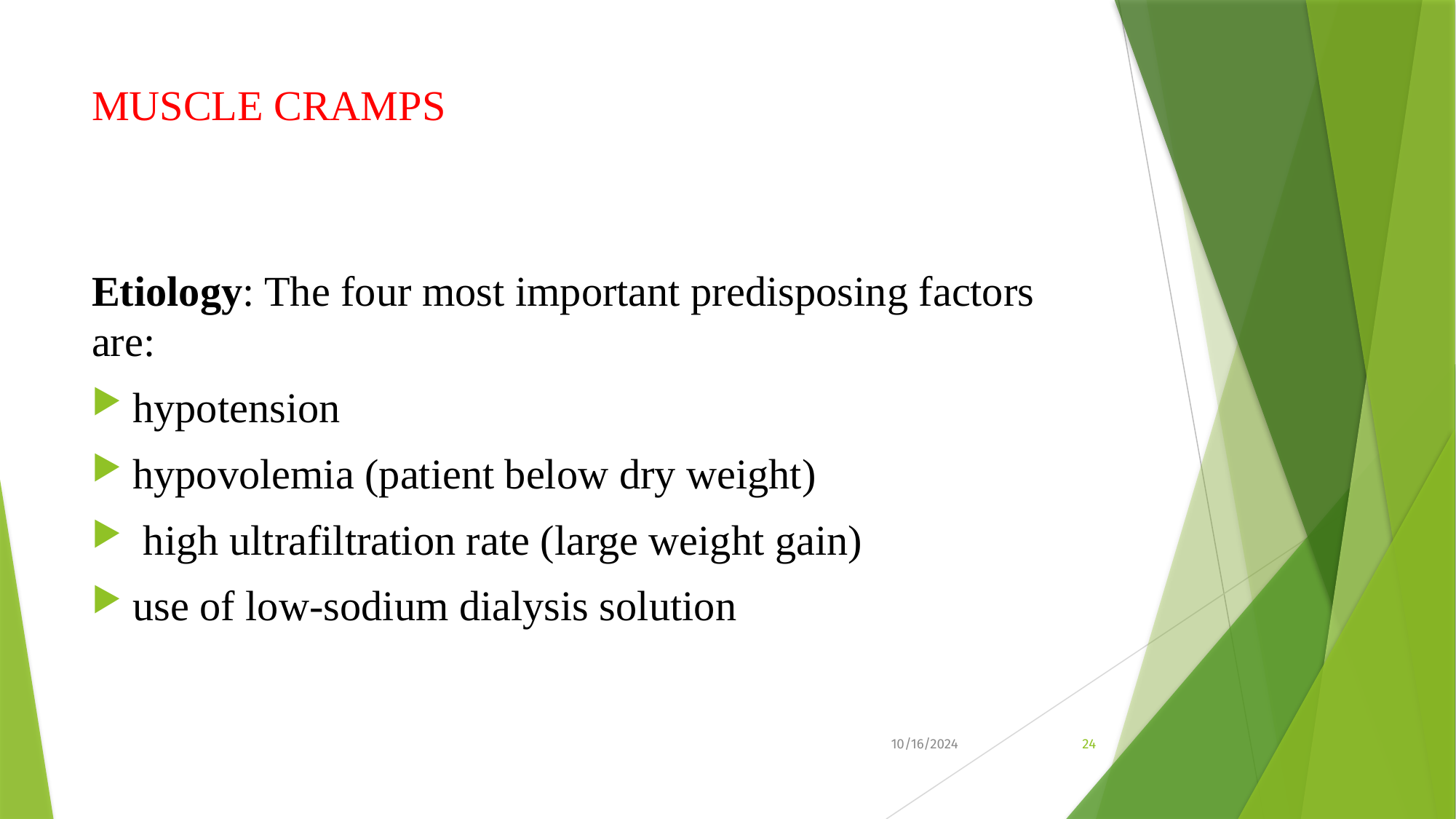

# MUSCLE CRAMPS
Etiology: The four most important predisposing factors are:
hypotension
hypovolemia (patient below dry weight)
 high ultrafiltration rate (large weight gain)
use of low-sodium dialysis solution
10/16/2024
24